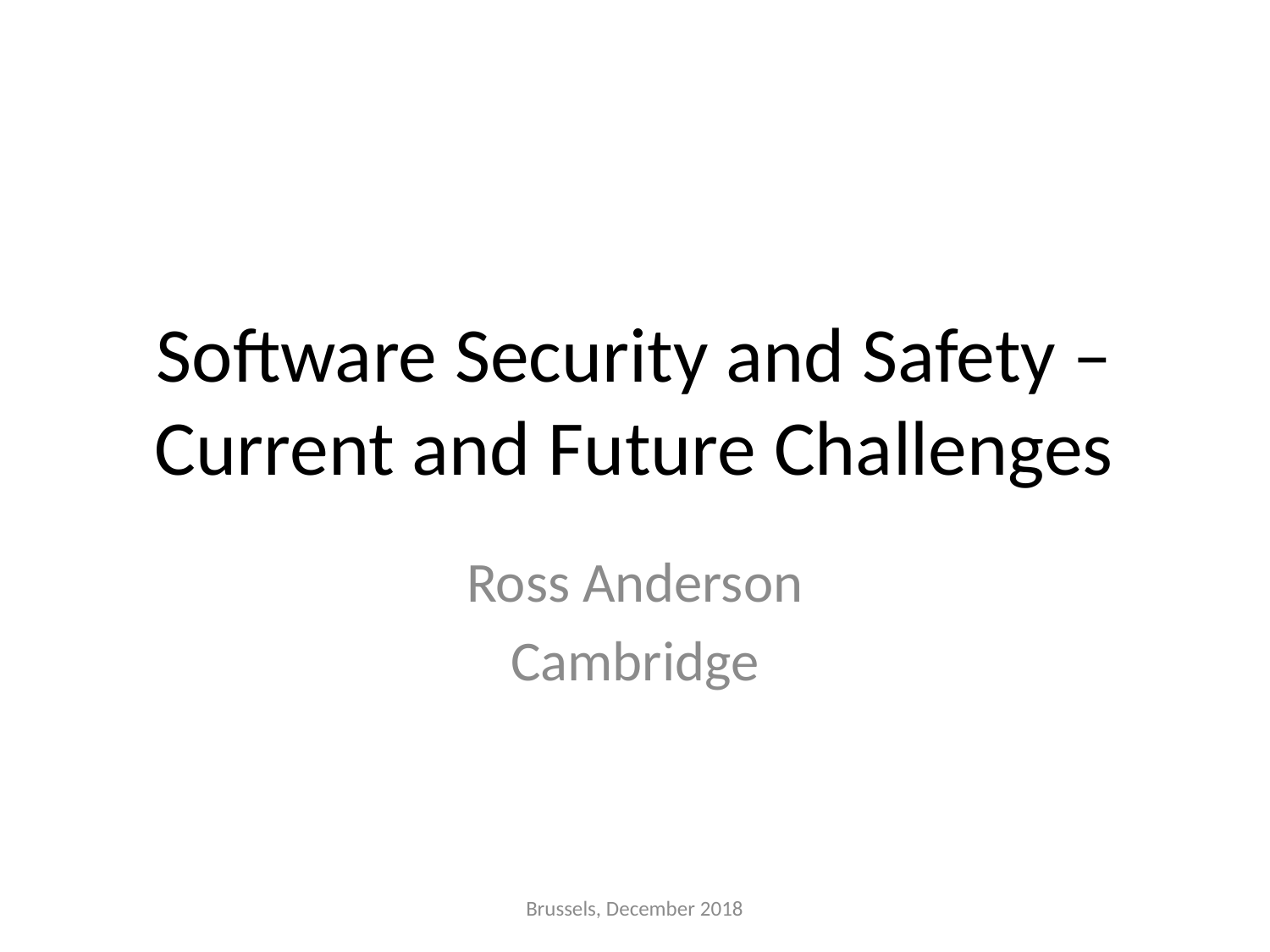

# Software Security and Safety – Current and Future Challenges
Ross Anderson
Cambridge
Brussels, December 2018